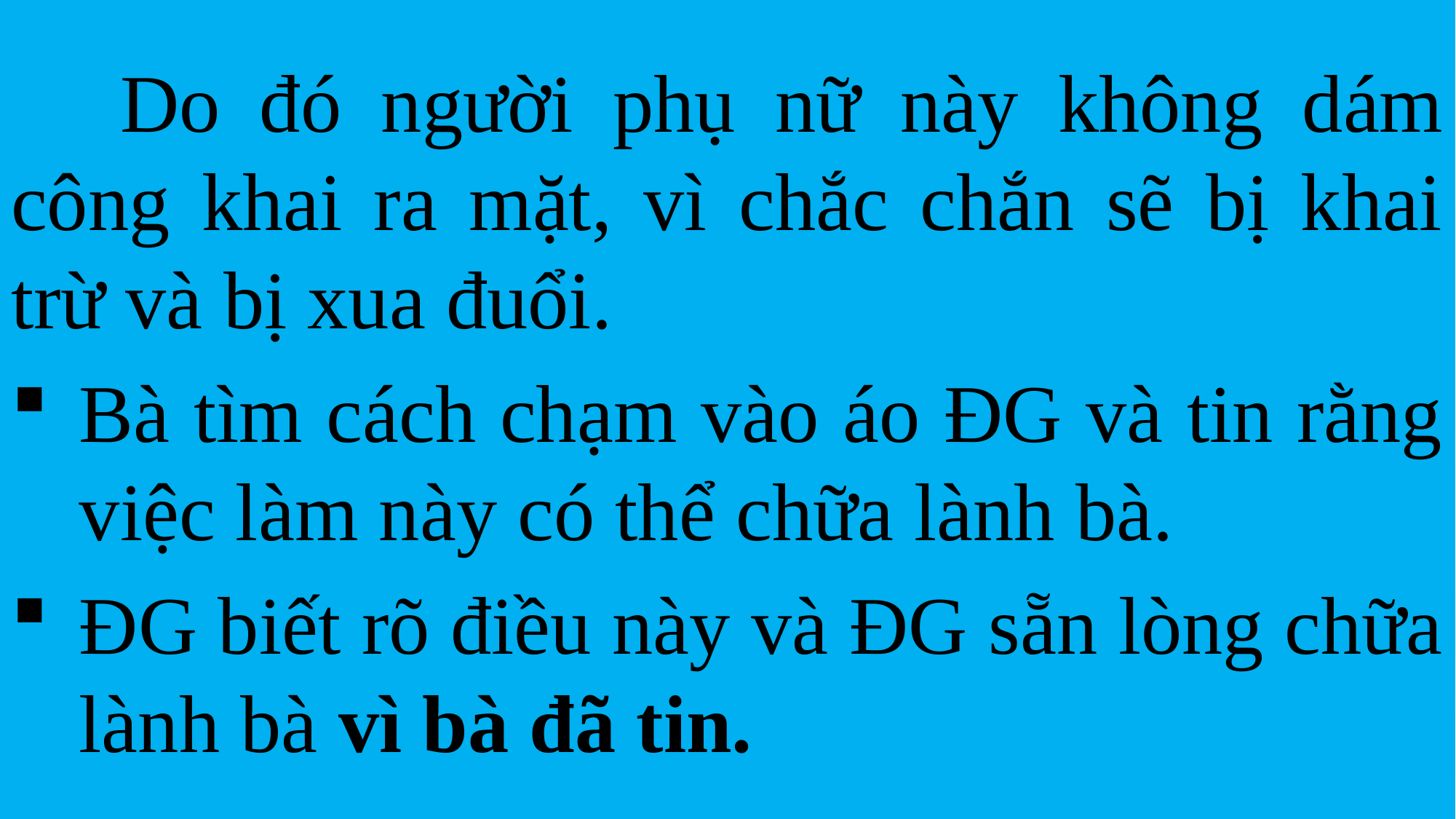

Do đó người phụ nữ này không dám công khai ra mặt, vì chắc chắn sẽ bị khai trừ và bị xua đuổi.
Bà tìm cách chạm vào áo ĐG và tin rằng việc làm này có thể chữa lành bà.
ĐG biết rõ điều này và ĐG sẵn lòng chữa lành bà vì bà đã tin.